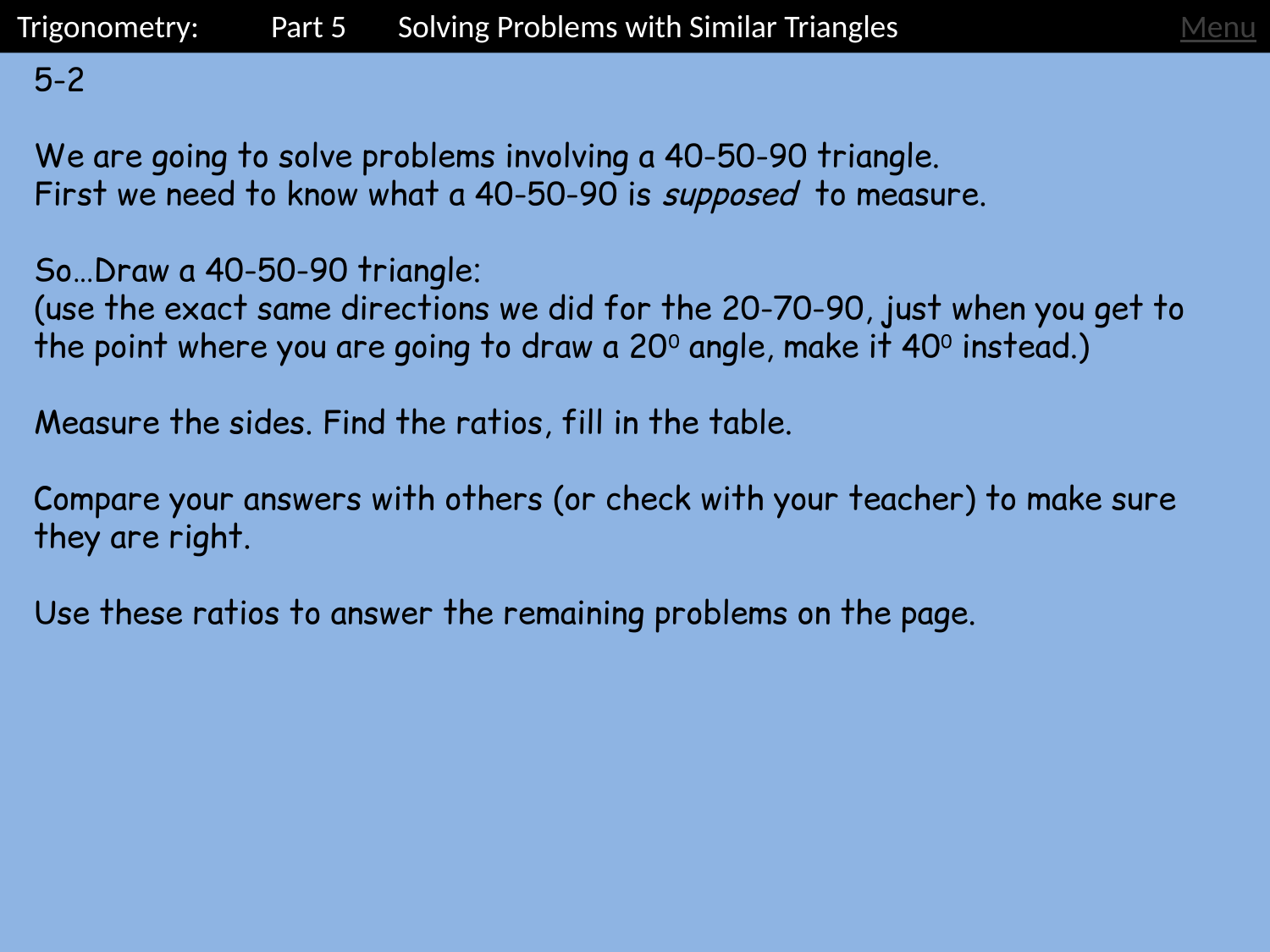

Trigonometry:  	Part 5	Solving Problems with Similar Triangles

Menu
5-2

We are going to solve problems involving a 40-50-90 triangle.
First we need to know what a 40-50-90 is supposed  to measure.

So…Draw a 40-50-90 triangle:
(use the exact same directions we did for the 20-70-90, just when you get to the point where you are going to draw a 200 angle, make it 400 instead.)

Measure the sides. Find the ratios, fill in the table.

Compare your answers with others (or check with your teacher) to make sure they are right.

Use these ratios to answer the remaining problems on the page.